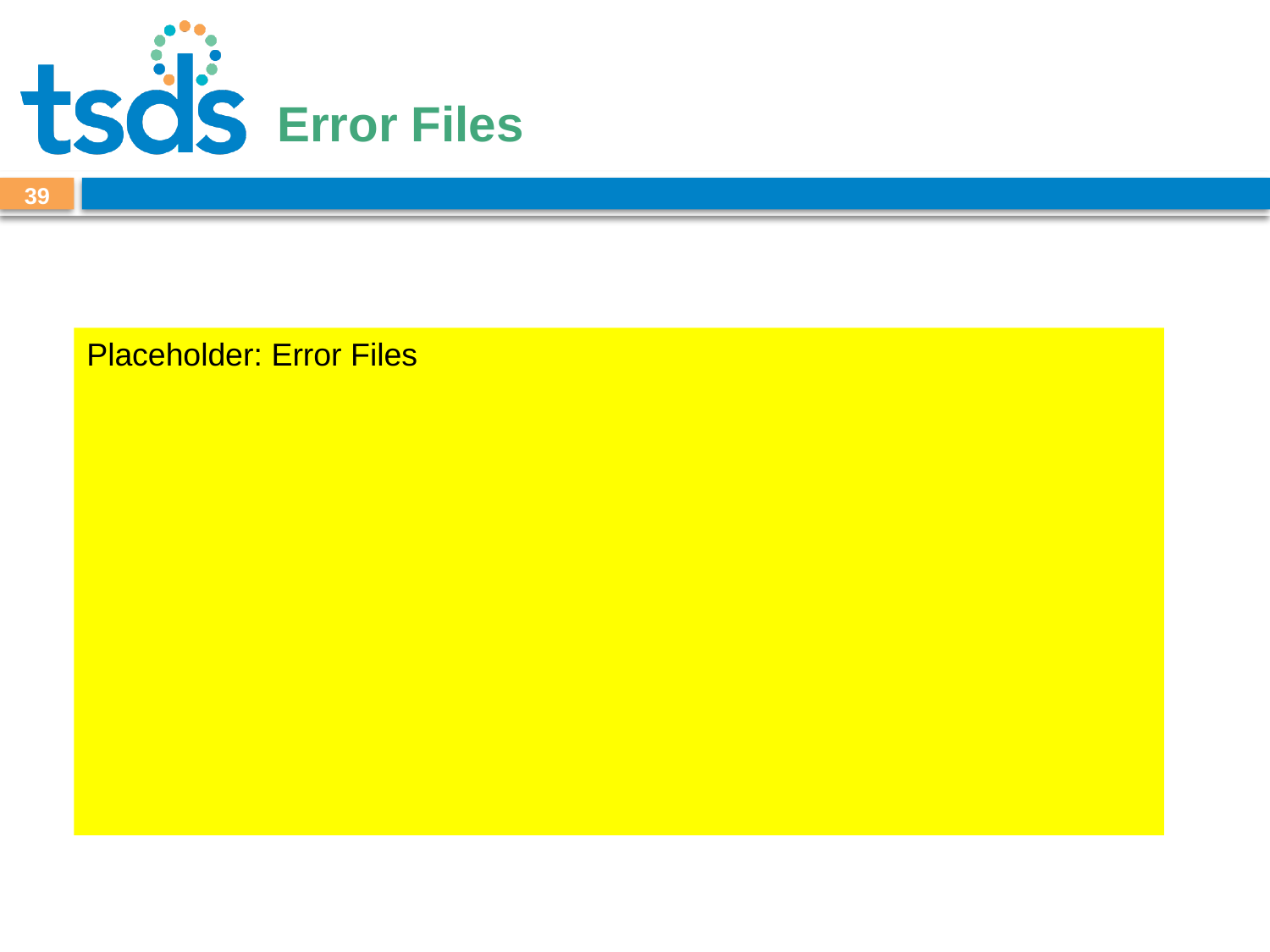

# Error Files
39

Placeholder: Error Files